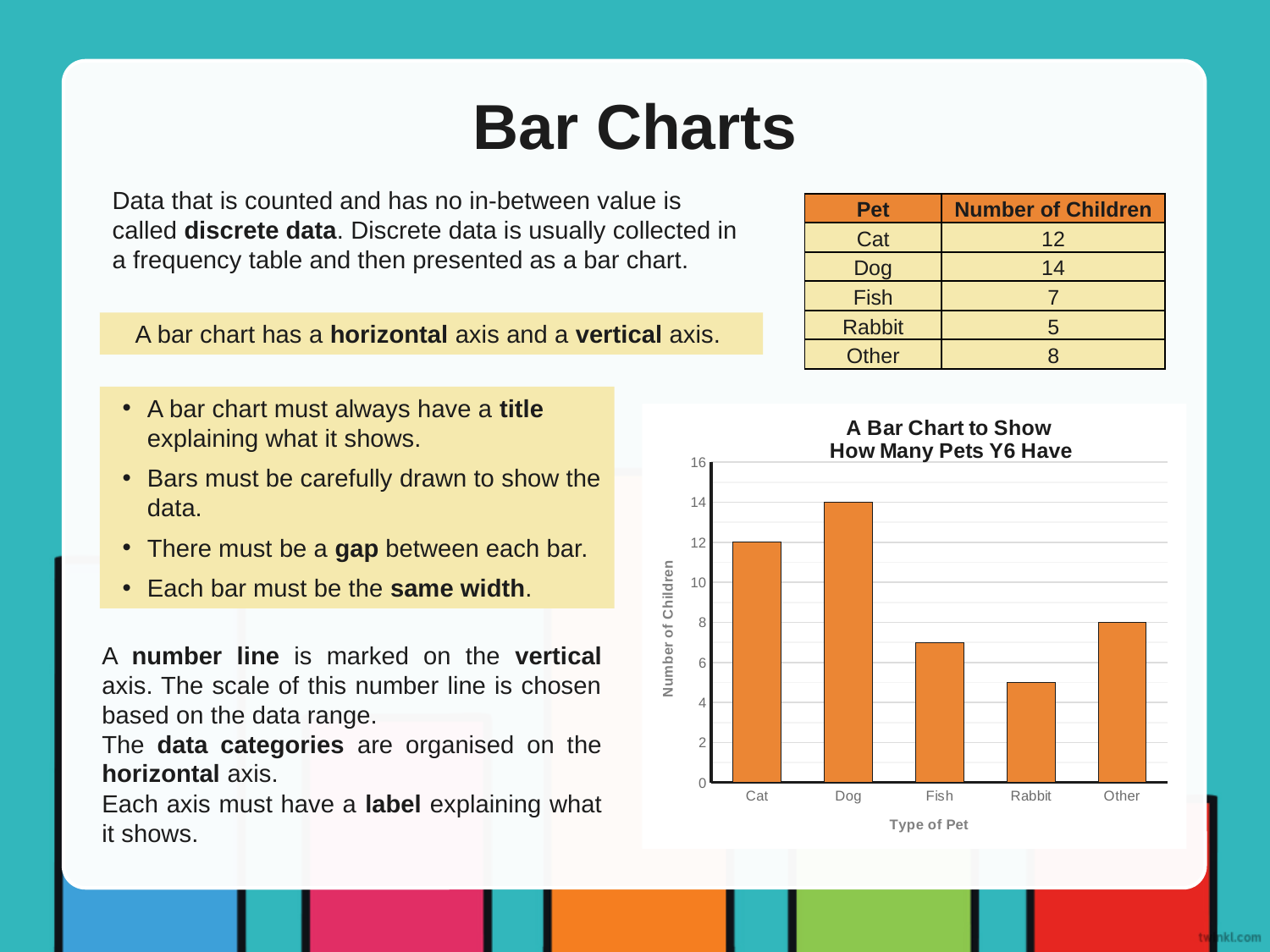

Bar Charts
Data that is counted and has no in-between value is called discrete data. Discrete data is usually collected in a frequency table and then presented as a bar chart.
| Pet | Number of Children |
| --- | --- |
| Cat | 12 |
| Dog | 14 |
| Fish | 7 |
| Rabbit | 5 |
| Other | 8 |
A bar chart has a horizontal axis and a vertical axis.
A bar chart must always have a title explaining what it shows.
Bars must be carefully drawn to show the data.
There must be a gap between each bar.
Each bar must be the same width.

### Chart: A Bar Chart to Show How Many Pets Y6 Have

| Category | Number of Children |
|---|---|
| Cat | 12.0 |
| Dog | 14.0 |
| Fish | 7.0 |
| Rabbit | 5.0 |
| Other | 8.0 |
A number line is marked on the vertical axis. The scale of this number line is chosen based on the data range.
The data categories are organised on the horizontal axis.
Each axis must have a label explaining what it shows.